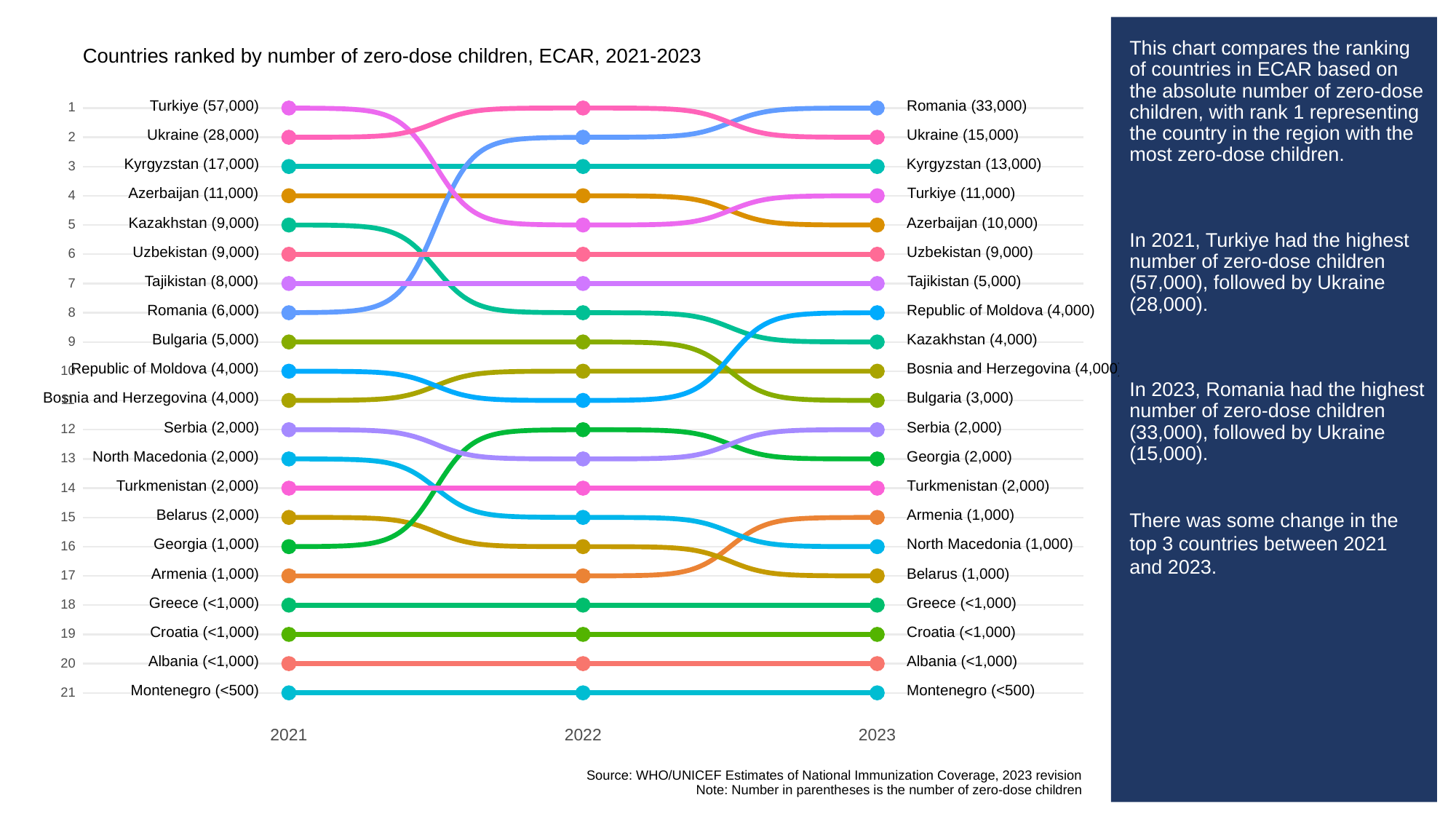

# This chart compares the ranking of countries in ECAR based on the absolute number of zero-dose children, with rank 1 representing the country in the region with the most zero-dose children.

In 2021, Turkiye had the highest number of zero-dose children (57,000), followed by Ukraine (28,000).

In 2023, Romania had the highest number of zero-dose children (33,000), followed by Ukraine (15,000).

There was some change in the top 3 countries between 2021 and 2023.

Countries ranked by number of zero-dose children, ECAR, 2021-2023
Turkiye (57,000)
Romania (33,000)

1
1
1
1

Ukraine (28,000)
Ukraine (15,000)

2
2
2
2

Kyrgyzstan (17,000)
Kyrgyzstan (13,000)

3
3
3
3

Azerbaijan (11,000)
Turkiye (11,000)

4
4
4
4

Kazakhstan (9,000)
Azerbaijan (10,000)

5
5
5
5

Uzbekistan (9,000)
Uzbekistan (9,000)

6
6
6
6

Tajikistan (8,000)
Tajikistan (5,000)

7
7
7
7

Romania (6,000)
Republic of Moldova (4,000)

8
8
8
8

Bulgaria (5,000)
Kazakhstan (4,000)

9
9
9
9

Republic of Moldova (4,000)
Bosnia and Herzegovina (4,000)

10
10
10
10

Bosnia and Herzegovina (4,000)
Bulgaria (3,000)

11
11
11
11

Serbia (2,000)
Serbia (2,000)

12
12
12
12

North Macedonia (2,000)
Georgia (2,000)

13
13
13
13

Turkmenistan (2,000)
Turkmenistan (2,000)

14
14
14
14

Belarus (2,000)
Armenia (1,000)

15
15
15
15

Georgia (1,000)
North Macedonia (1,000)

16
16
16
16

Armenia (1,000)
Belarus (1,000)

17
17
17
17

Greece (<1,000)
Greece (<1,000)

18
18
18
18

Croatia (<1,000)
Croatia (<1,000)

19
19
19
19

Albania (<1,000)
Albania (<1,000)

20
20
20
20

Montenegro (<500)
Montenegro (<500)

21
21
21
21

2023
2021
2022
Source: WHO/UNICEF Estimates of National Immunization Coverage, 2023 revision
Note: Number in parentheses is the number of zero-dose children